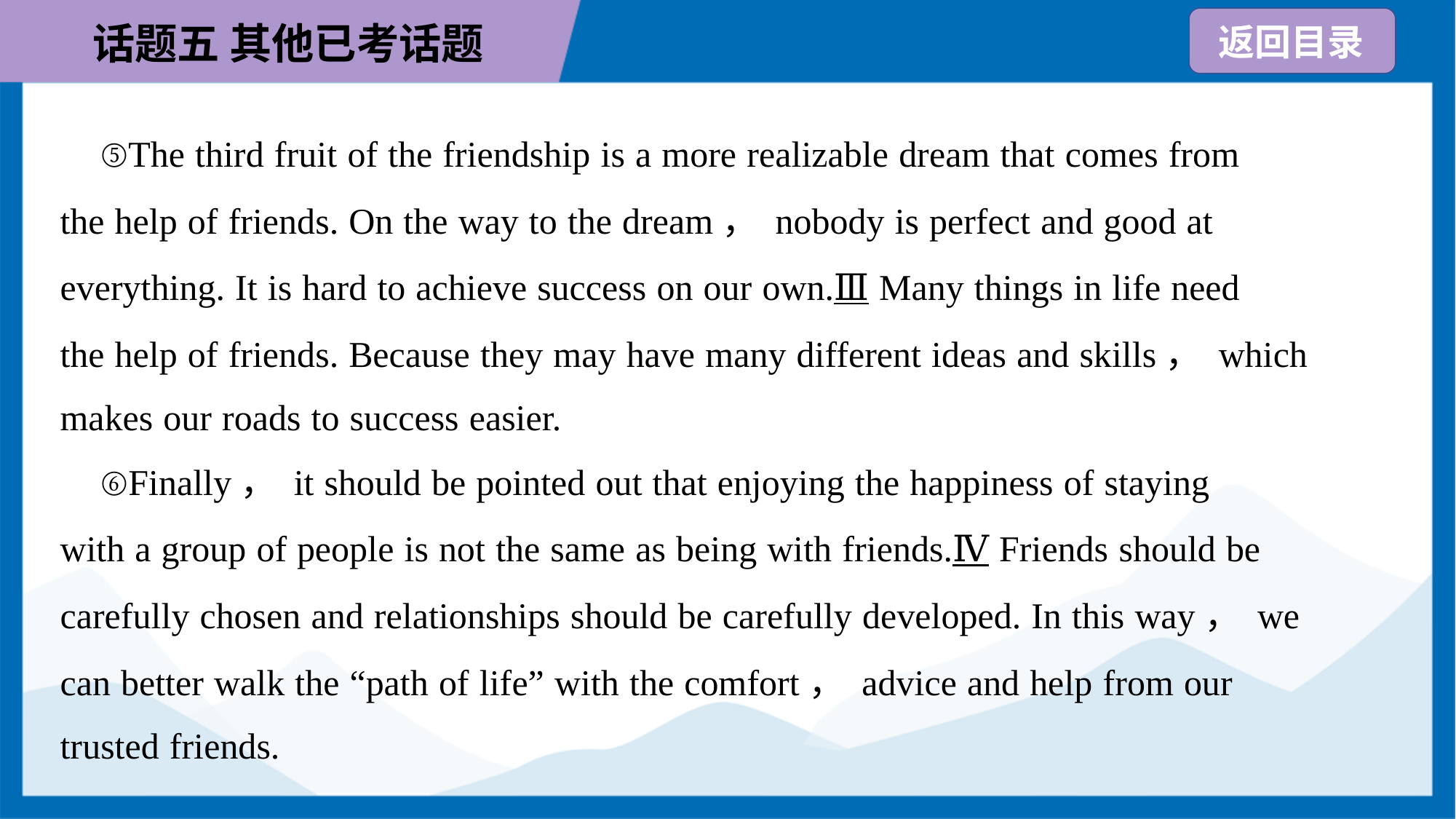

⑤The third fruit of the friendship is a more realizable dream that comes from
the help of friends. On the way to the dream， nobody is perfect and good at
everything. It is hard to achieve success on our own.Ⅲ Many things in life need
the help of friends. Because they may have many different ideas and skills， which
makes our roads to success easier.
    ⑥Finally， it should be pointed out that enjoying the happiness of staying
with a group of people is not the same as being with friends.Ⅳ Friends should be
carefully chosen and relationships should be carefully developed. In this way， we
can better walk the “path of life” with the comfort， advice and help from our
trusted friends.